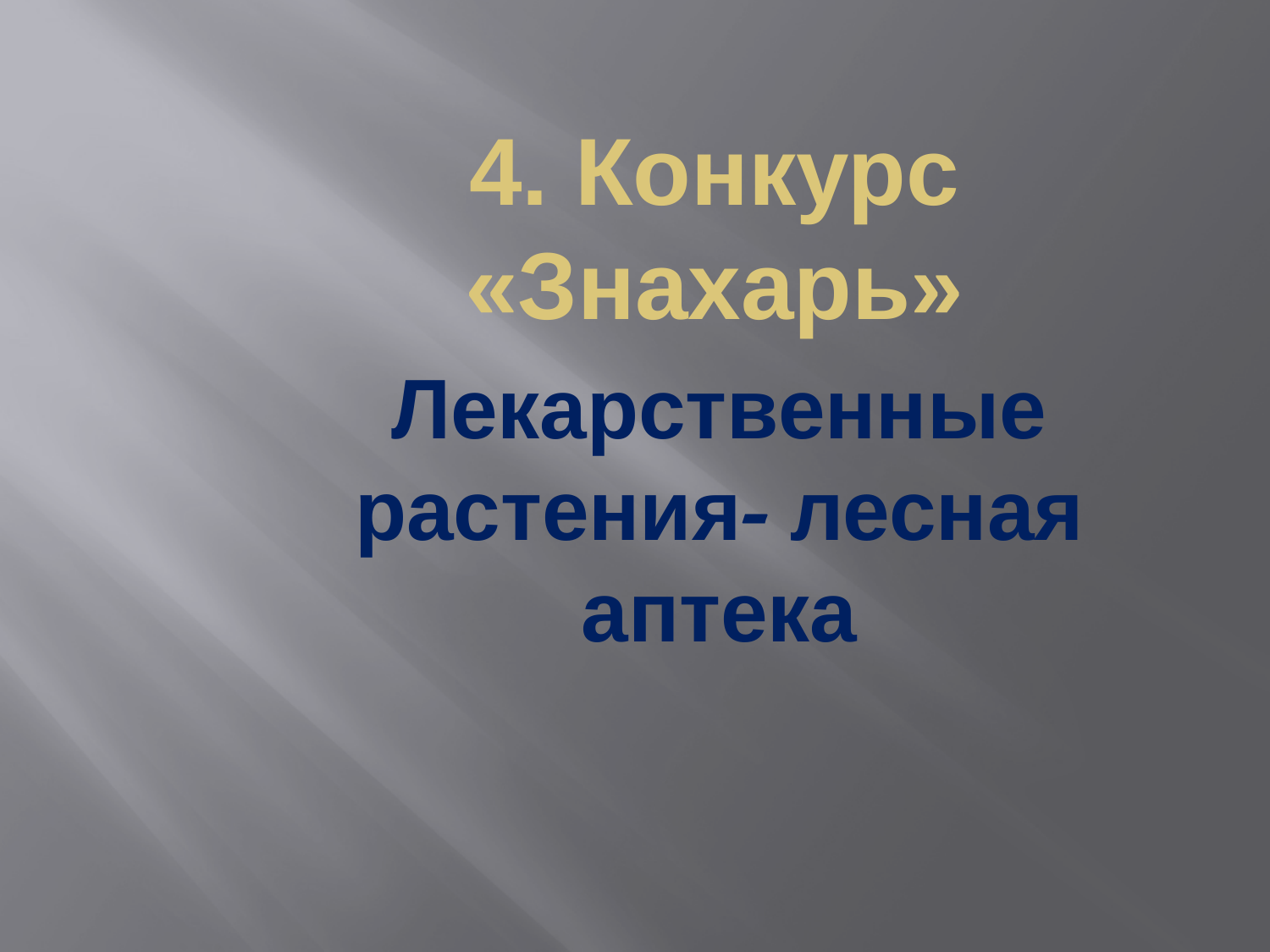

# 4. Конкурс «Знахарь»
Лекарственные растения- лесная аптека